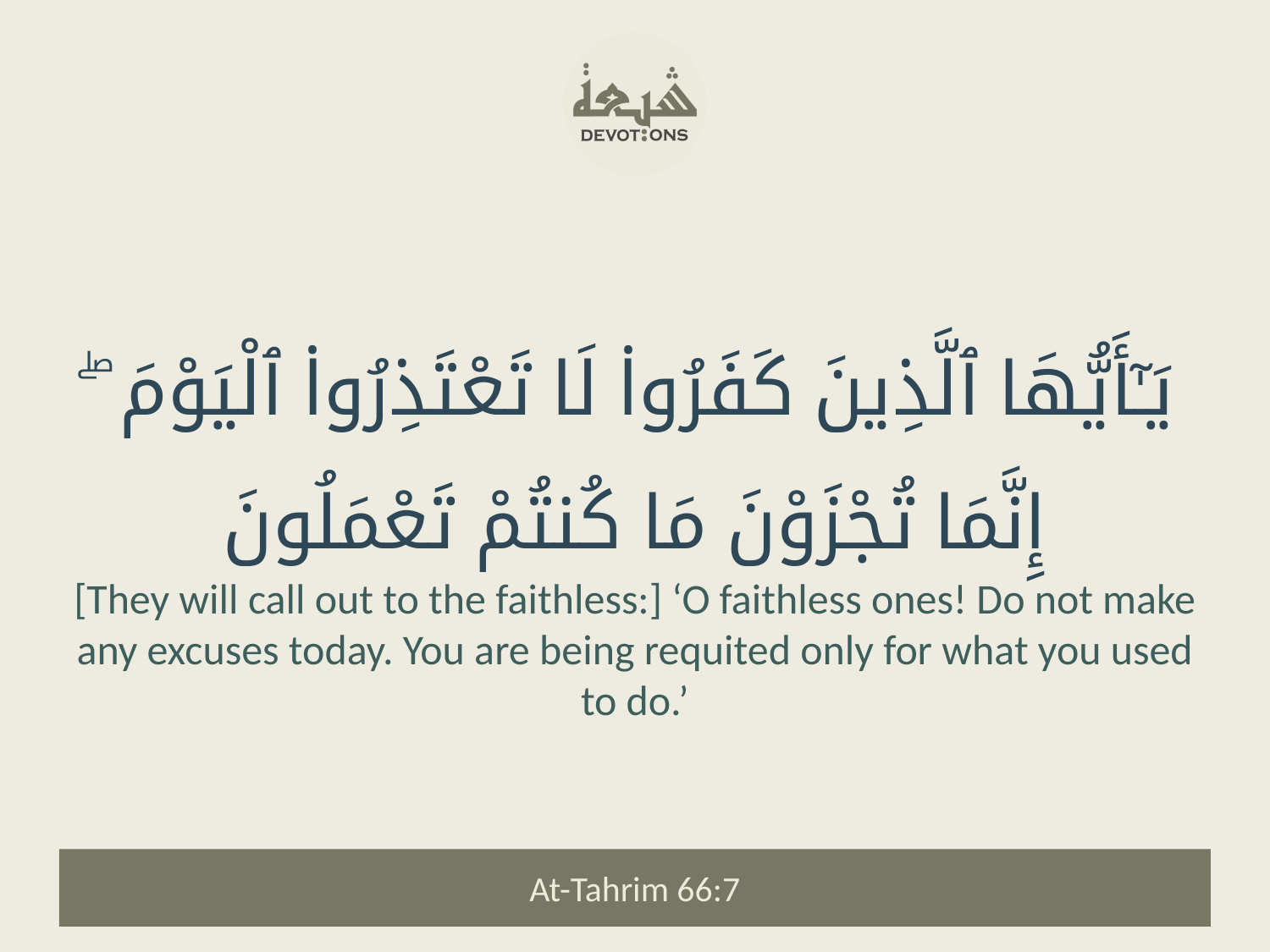

يَـٰٓأَيُّهَا ٱلَّذِينَ كَفَرُوا۟ لَا تَعْتَذِرُوا۟ ٱلْيَوْمَ ۖ إِنَّمَا تُجْزَوْنَ مَا كُنتُمْ تَعْمَلُونَ
[They will call out to the faithless:] ‘O faithless ones! Do not make any excuses today. You are being requited only for what you used to do.’
At-Tahrim 66:7